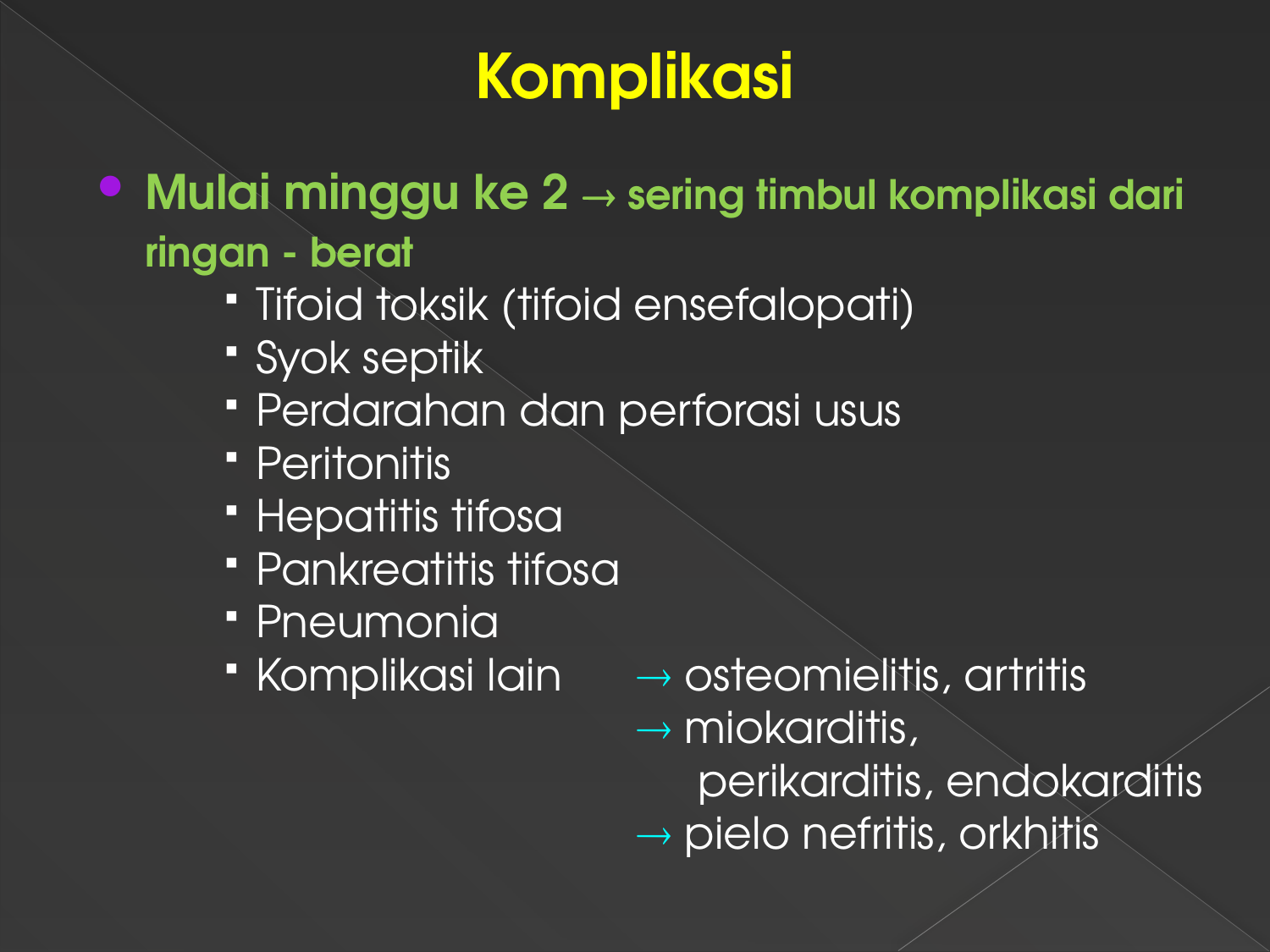

Komplikasi
Mulai minggu ke 2 → sering timbul komplikasi dari ringan - berat
Tifoid toksik (tifoid ensefalopati)
Syok septik
Perdarahan dan perforasi usus
Peritonitis
Hepatitis tifosa
Pankreatitis tifosa
Pneumonia
Komplikasi lain 	→ osteomielitis, artritis
		 	→ miokarditis, 					     perikarditis, endokarditis
 			→ pielo nefritis, orkhitis